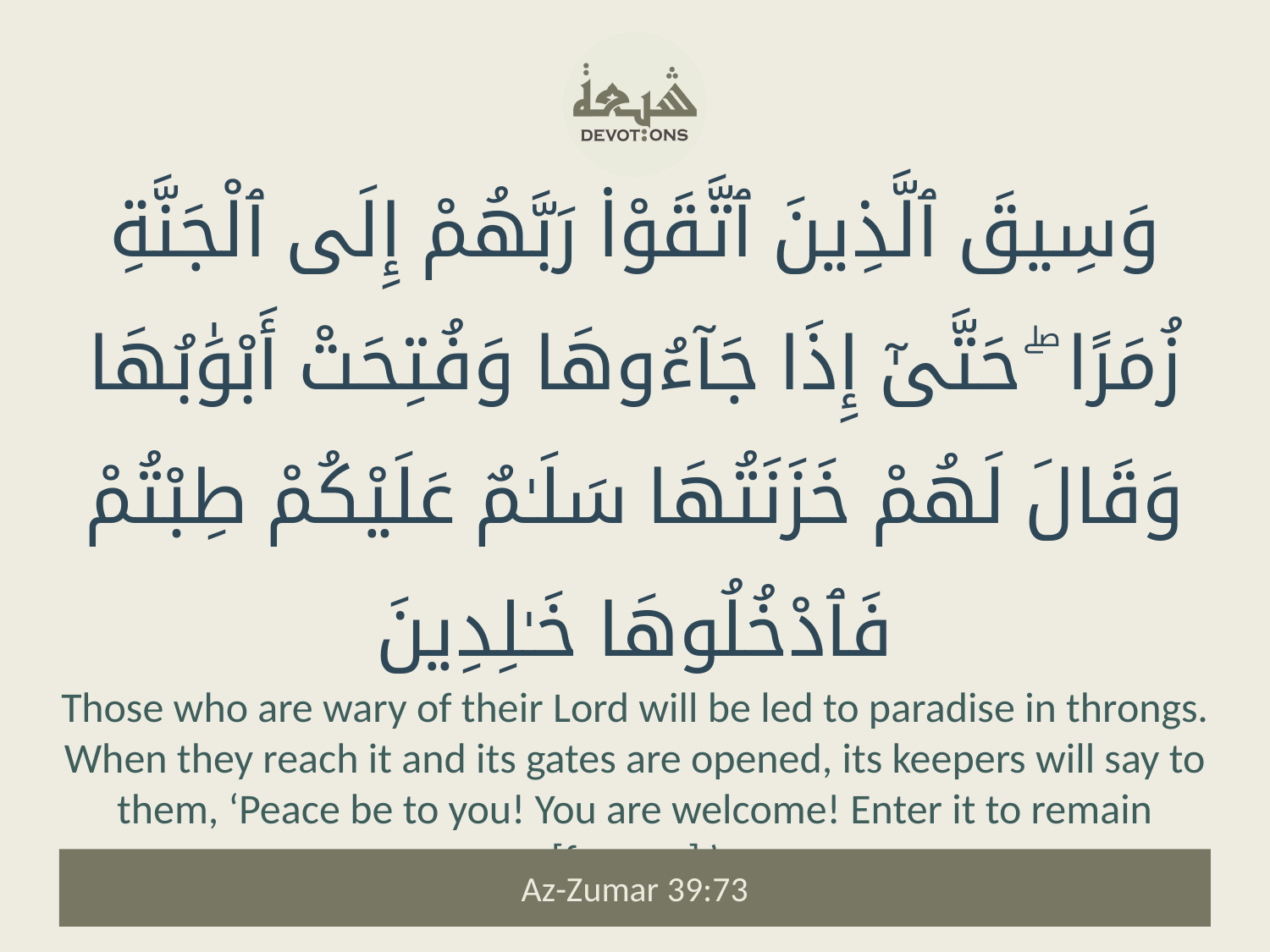

وَسِيقَ ٱلَّذِينَ ٱتَّقَوْا۟ رَبَّهُمْ إِلَى ٱلْجَنَّةِ زُمَرًا ۖ حَتَّىٰٓ إِذَا جَآءُوهَا وَفُتِحَتْ أَبْوَٰبُهَا وَقَالَ لَهُمْ خَزَنَتُهَا سَلَـٰمٌ عَلَيْكُمْ طِبْتُمْ فَٱدْخُلُوهَا خَـٰلِدِينَ
Those who are wary of their Lord will be led to paradise in throngs. When they reach it and its gates are opened, its keepers will say to them, ‘Peace be to you! You are welcome! Enter it to remain [forever].’
Az-Zumar 39:73